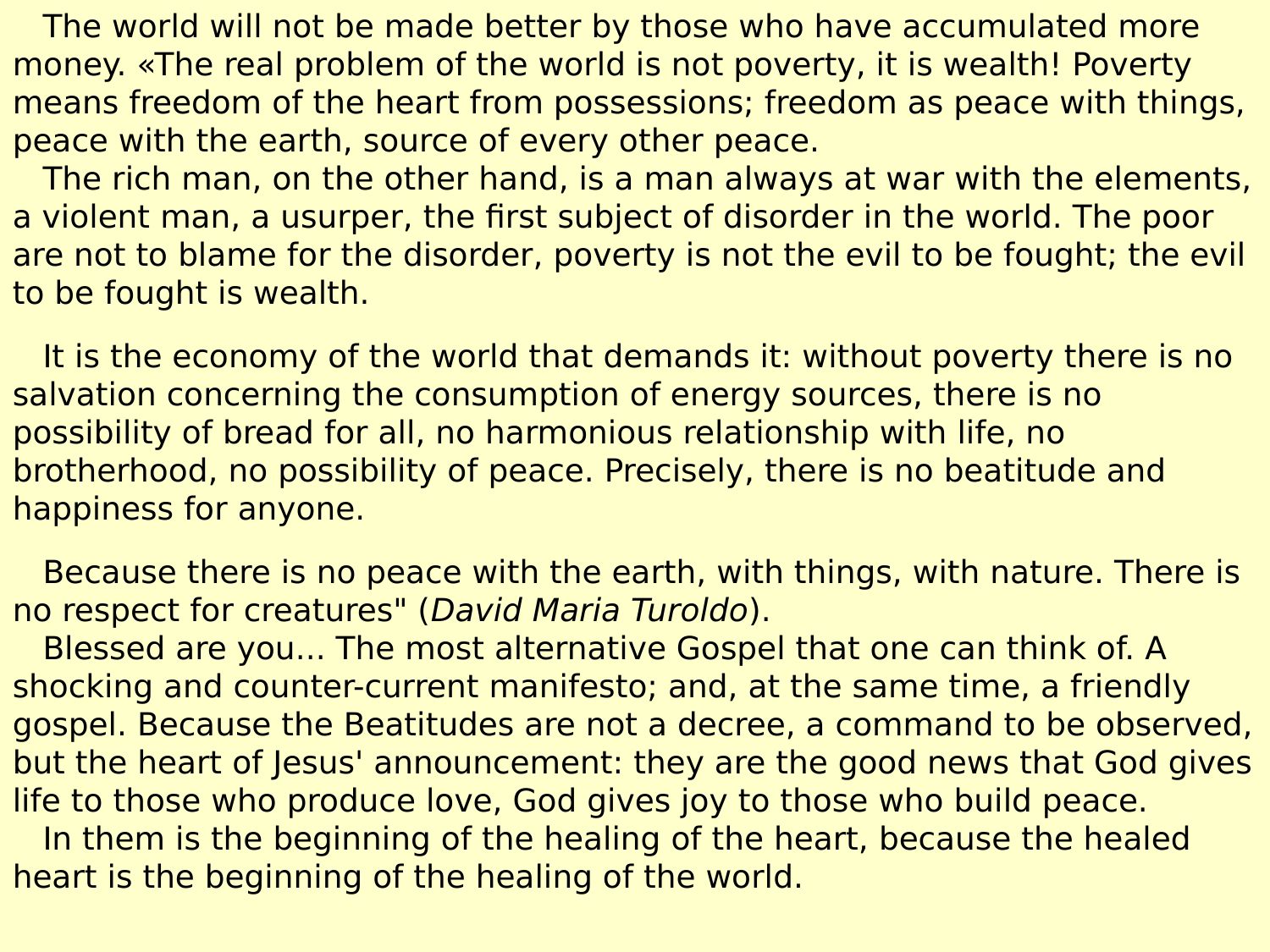

The world will not be made better by those who have accumulated more money. «The real problem of the world is not poverty, it is wealth! Poverty means freedom of the heart from possessions; freedom as peace with things, peace with the earth, source of every other peace.
   The rich man, on the other hand, is a man always at war with the elements, a violent man, a usurper, the first subject of disorder in the world. The poor are not to blame for the disorder, poverty is not the evil to be fought; the evil to be fought is wealth.

   It is the economy of the world that demands it: without poverty there is no salvation concerning the consumption of energy sources, there is no possibility of bread for all, no harmonious relationship with life, no brotherhood, no possibility of peace. Precisely, there is no beatitude and happiness for anyone.

   Because there is no peace with the earth, with things, with nature. There is no respect for creatures" (David Maria Turoldo).
   Blessed are you... The most alternative Gospel that one can think of. A shocking and counter-current manifesto; and, at the same time, a friendly gospel. Because the Beatitudes are not a decree, a command to be observed, but the heart of Jesus' announcement: they are the good news that God gives life to those who produce love, God gives joy to those who build peace.
   In them is the beginning of the healing of the heart, because the healed heart is the beginning of the healing of the world.